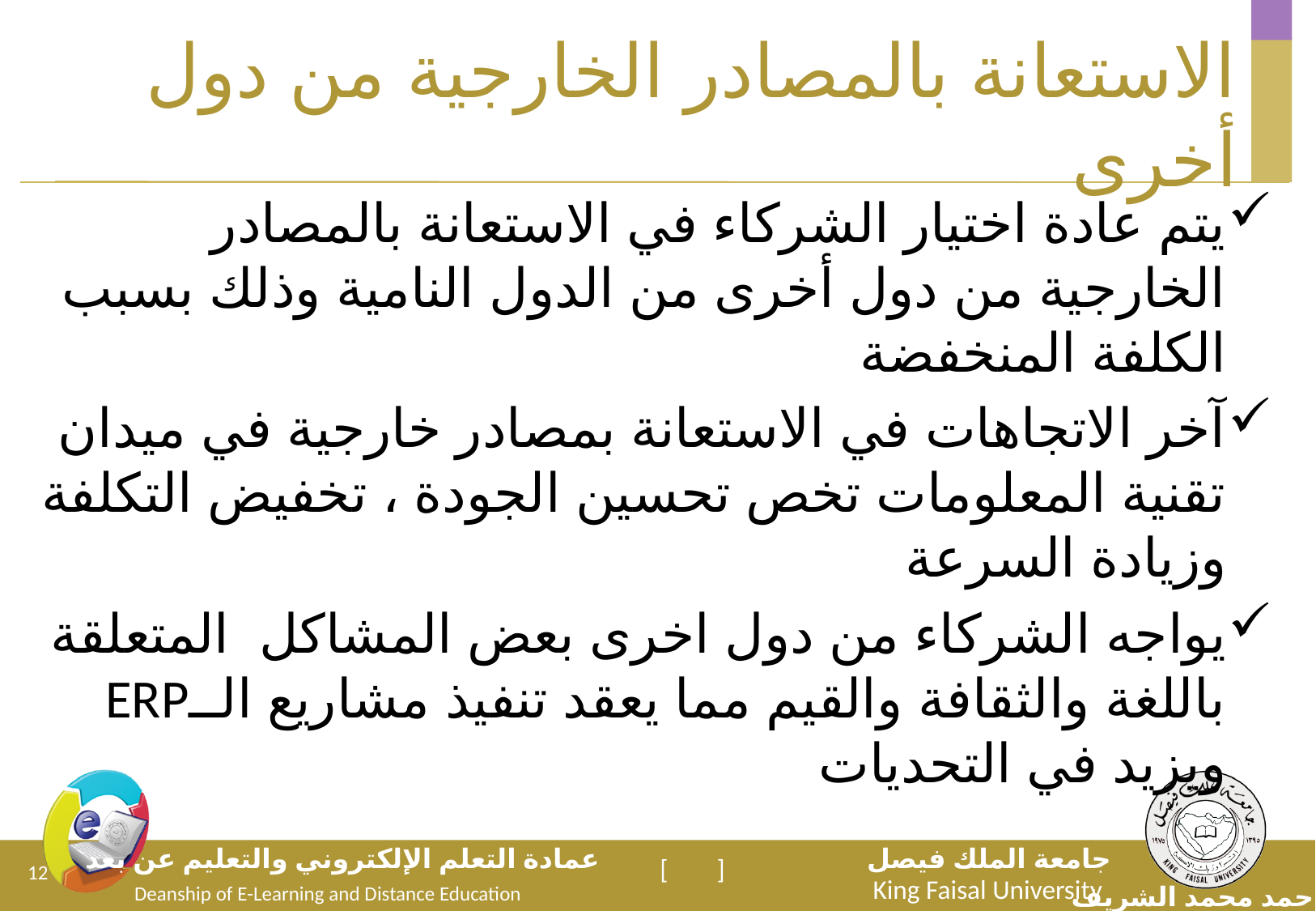

# الاستعانة بالمصادر الخارجية من دول أخرى
يتم عادة اختيار الشركاء في الاستعانة بالمصادر الخارجية من دول أخرى من الدول النامية وذلك بسبب الكلفة المنخفضة
آخر الاتجاهات في الاستعانة بمصادر خارجية في ميدان تقنية المعلومات تخص تحسين الجودة ، تخفيض التكلفة وزيادة السرعة
يواجه الشركاء من دول اخرى بعض المشاكل  المتعلقة باللغة والثقافة والقيم مما يعقد تنفيذ مشاريع الــERP  ويزيد في التحديات
12